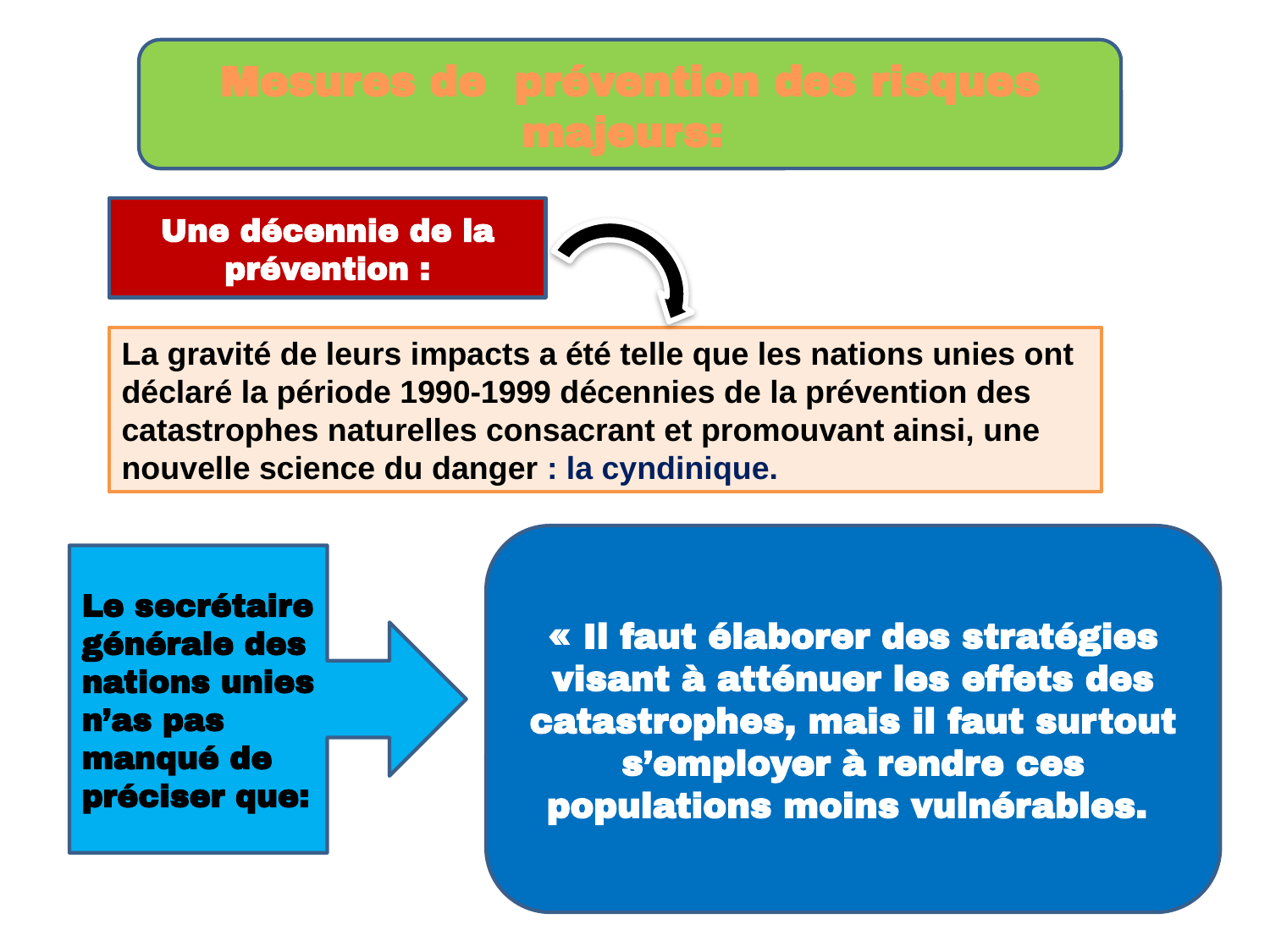

Mesures de  prévention des risques majeurs:

Une décennie de la prévention :

La gravité de leurs impacts a été telle que les nations unies ont déclaré la période 1990-1999 décennies de la prévention des catastrophes naturelles consacrant et promouvant ainsi, une nouvelle science du danger : la cyndinique.
« Il faut élaborer des stratégies visant à atténuer les effets des catastrophes, mais il faut surtout s’employer à rendre ces populations moins vulnérables.
Le secrétaire générale des nations unies n’as pas manqué de préciser que: